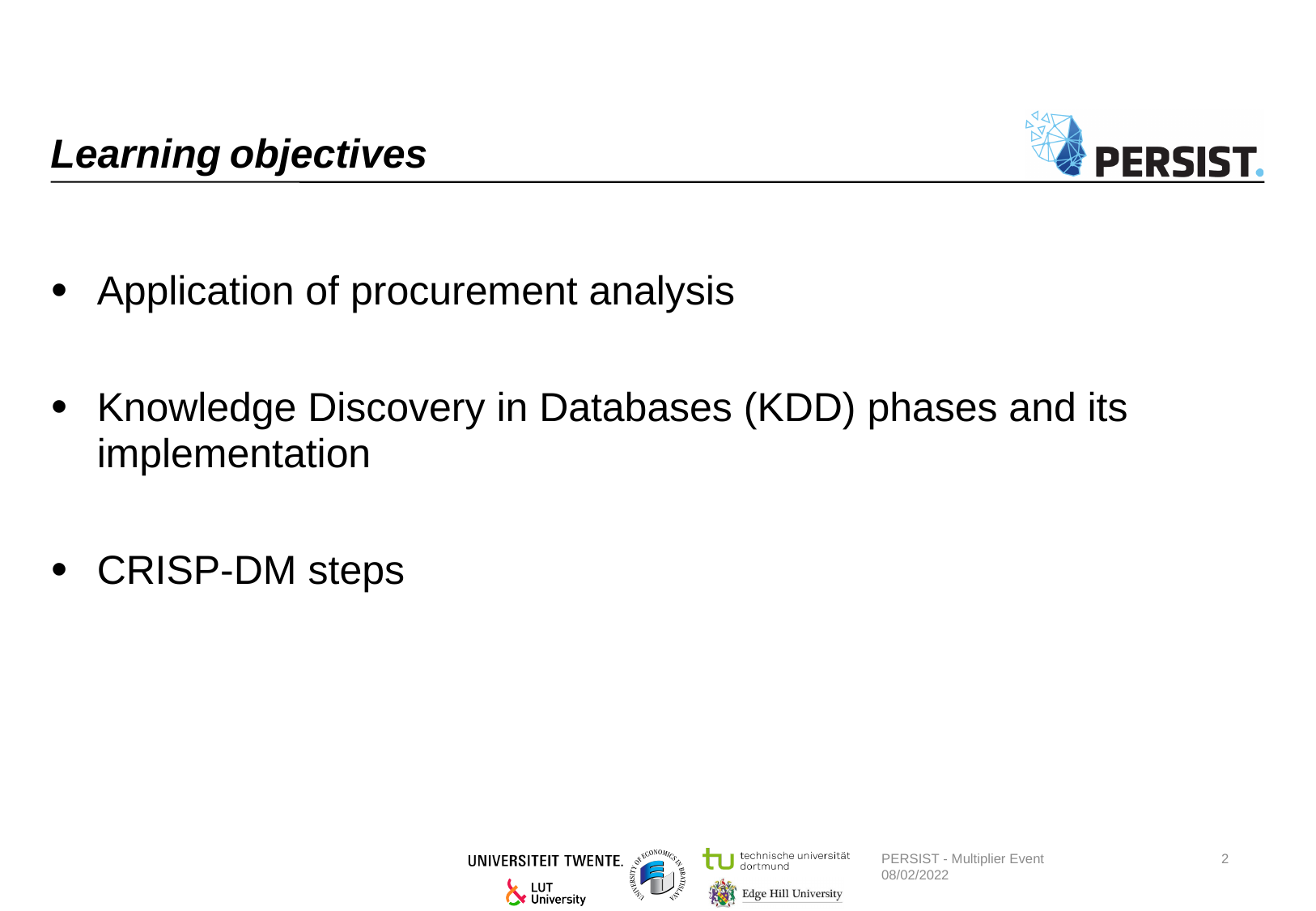

# Learning objectives

Application of procurement analysis

Knowledge Discovery in Databases (KDD) phases and its implementation

CRISP-DM steps